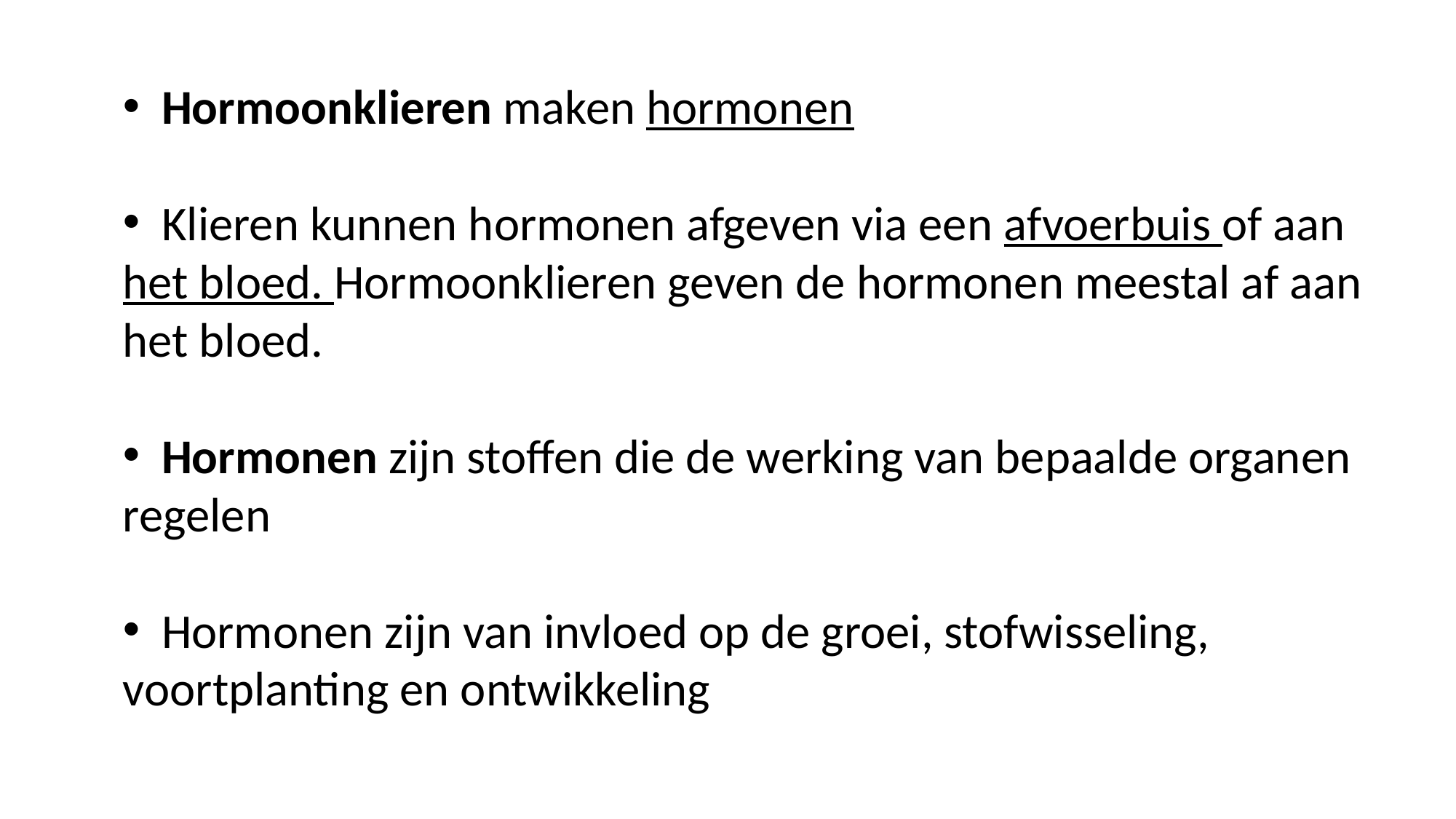

Hormoonklieren maken hormonen

  Klieren kunnen hormonen afgeven via een afvoerbuis of aan het bloed. Hormoonklieren geven de hormonen meestal af aan het bloed.

  Hormonen zijn stoffen die de werking van bepaalde organen regelen

  Hormonen zijn van invloed op de groei, stofwisseling, voortplanting en ontwikkeling